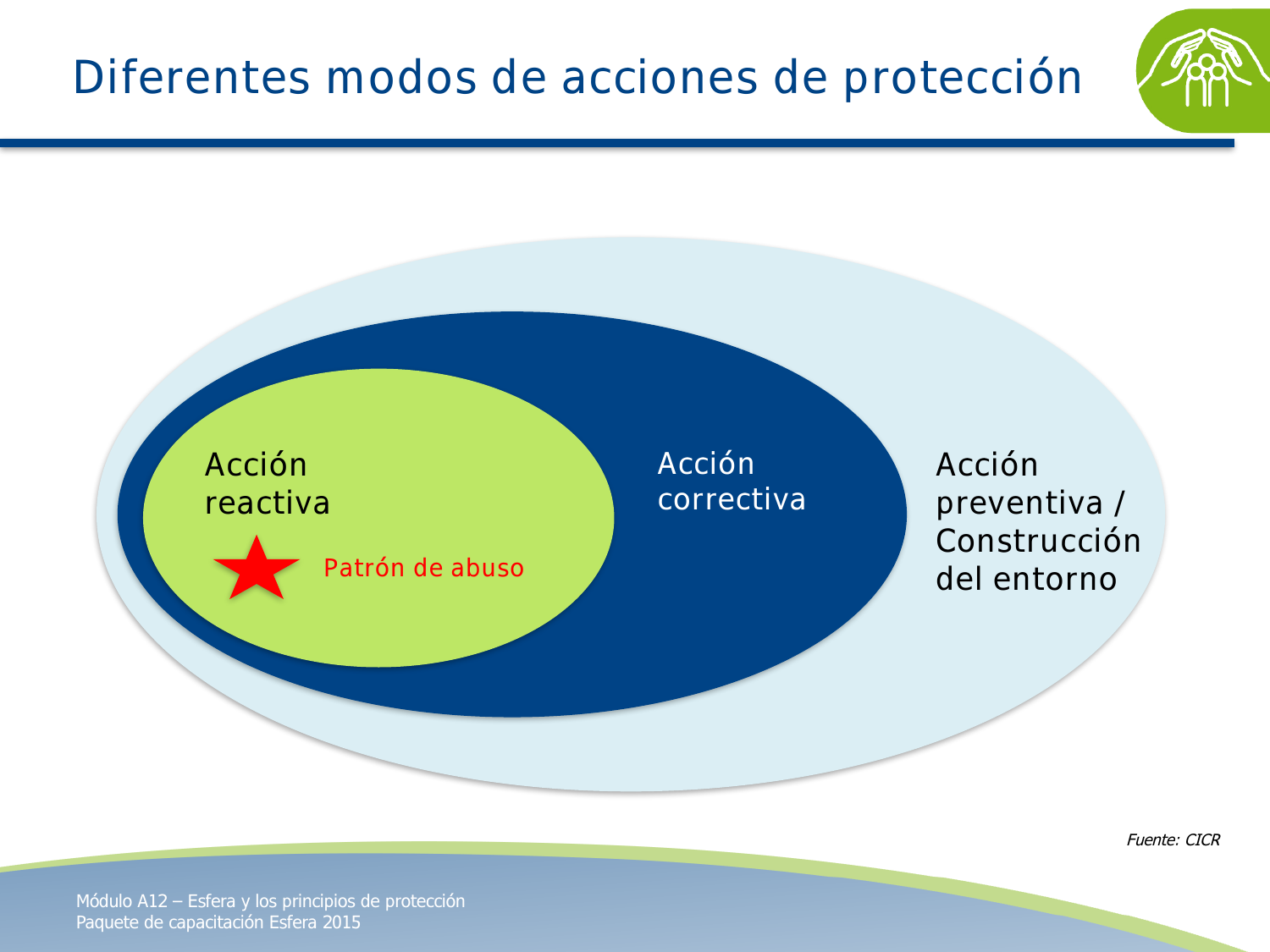

# Diferentes modos de acciones de protección

Acción reactiva
Acción correctiva
Acción preventiva / Construcción del entorno

Patrón de abuso
Fuente: CICR
Módulo A12 – Esfera y los principios de protección
Paquete de capacitación Esfera 2015